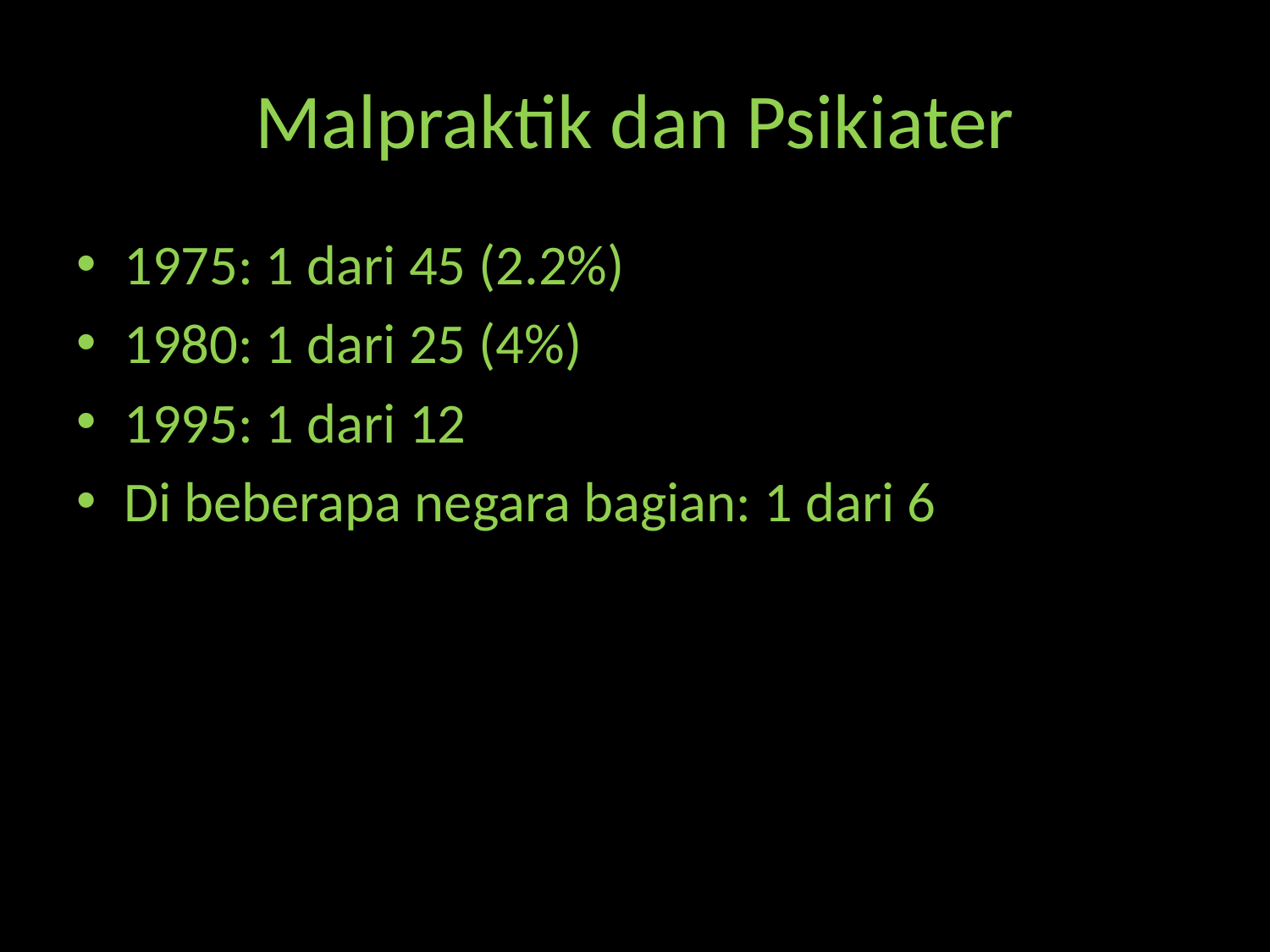

# Malpraktik dan Psikiater
1975: 1 dari 45 (2.2%)
1980: 1 dari 25 (4%)
1995: 1 dari 12
Di beberapa negara bagian: 1 dari 6